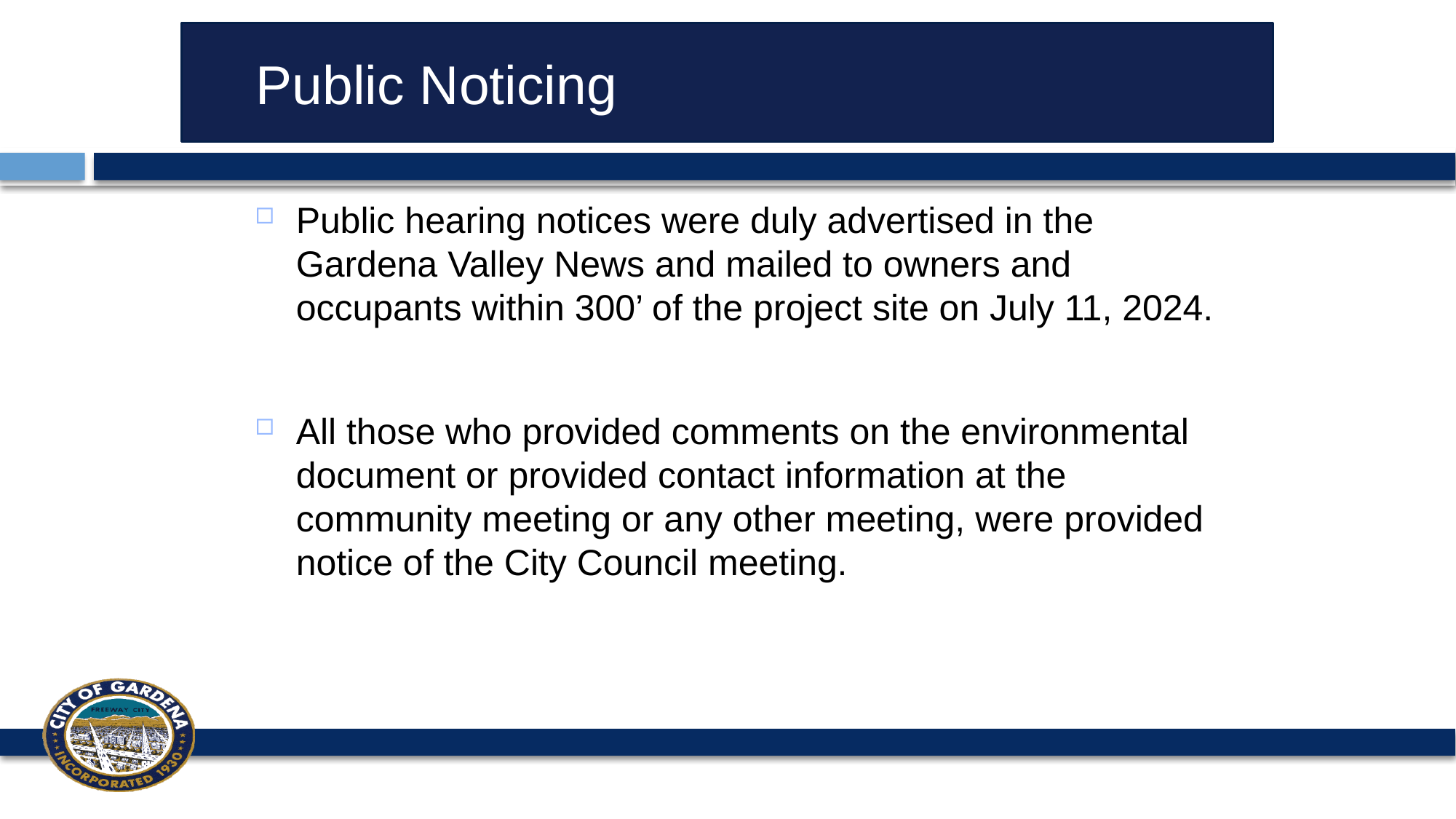

# Public Noticing
Public hearing notices were duly advertised in the Gardena Valley News and mailed to owners and occupants within 300’ of the project site on July 11, 2024.

All those who provided comments on the environmental document or provided contact information at the community meeting or any other meeting, were provided notice of the City Council meeting.